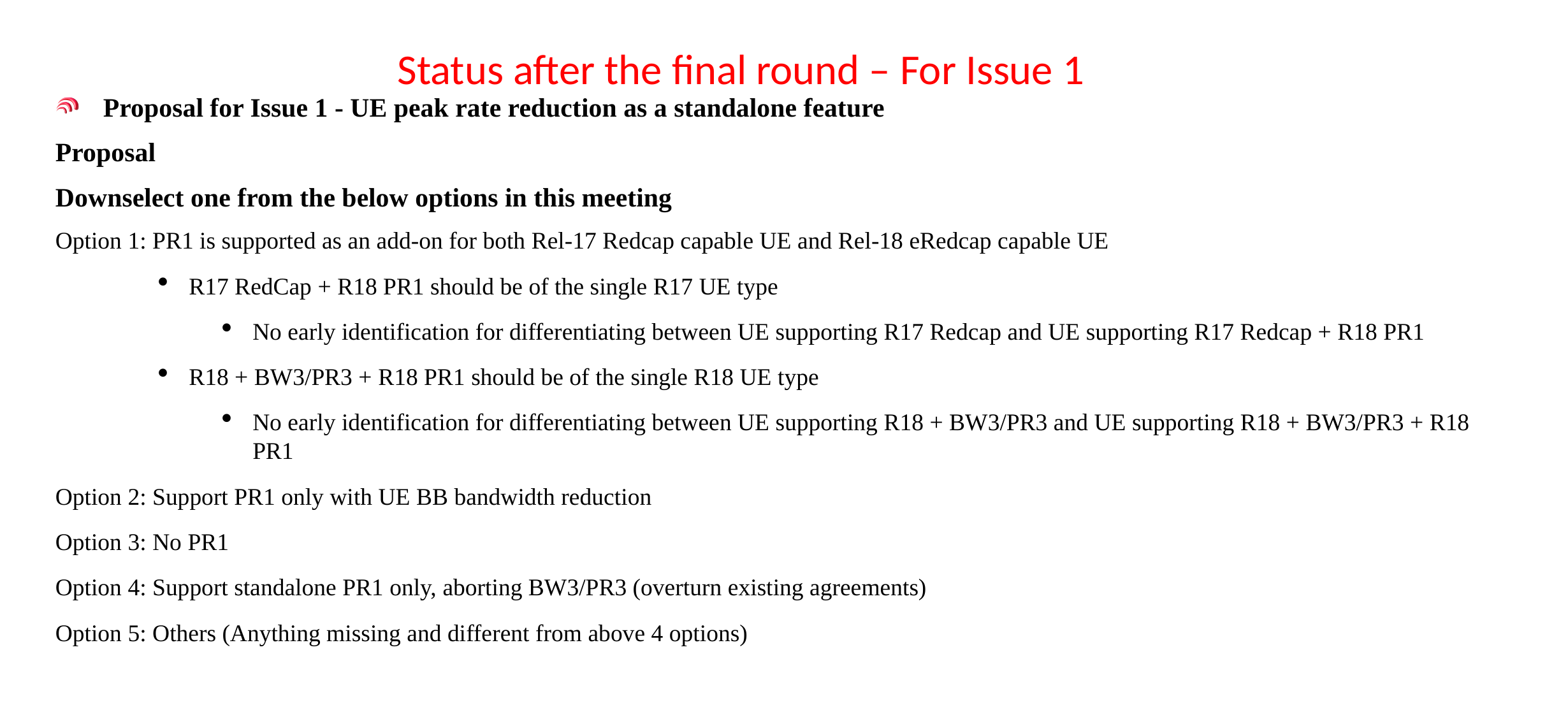

# Status after the final round – For Issue 1
Proposal for Issue 1 - UE peak rate reduction as a standalone feature
Proposal
Downselect one from the below options in this meeting
Option 1: PR1 is supported as an add-on for both Rel-17 Redcap capable UE and Rel-18 eRedcap capable UE
R17 RedCap + R18 PR1 should be of the single R17 UE type
No early identification for differentiating between UE supporting R17 Redcap and UE supporting R17 Redcap + R18 PR1
R18 + BW3/PR3 + R18 PR1 should be of the single R18 UE type
No early identification for differentiating between UE supporting R18 + BW3/PR3 and UE supporting R18 + BW3/PR3 + R18 PR1
Option 2: Support PR1 only with UE BB bandwidth reduction
Option 3: No PR1
Option 4: Support standalone PR1 only, aborting BW3/PR3 (overturn existing agreements)
Option 5: Others (Anything missing and different from above 4 options)